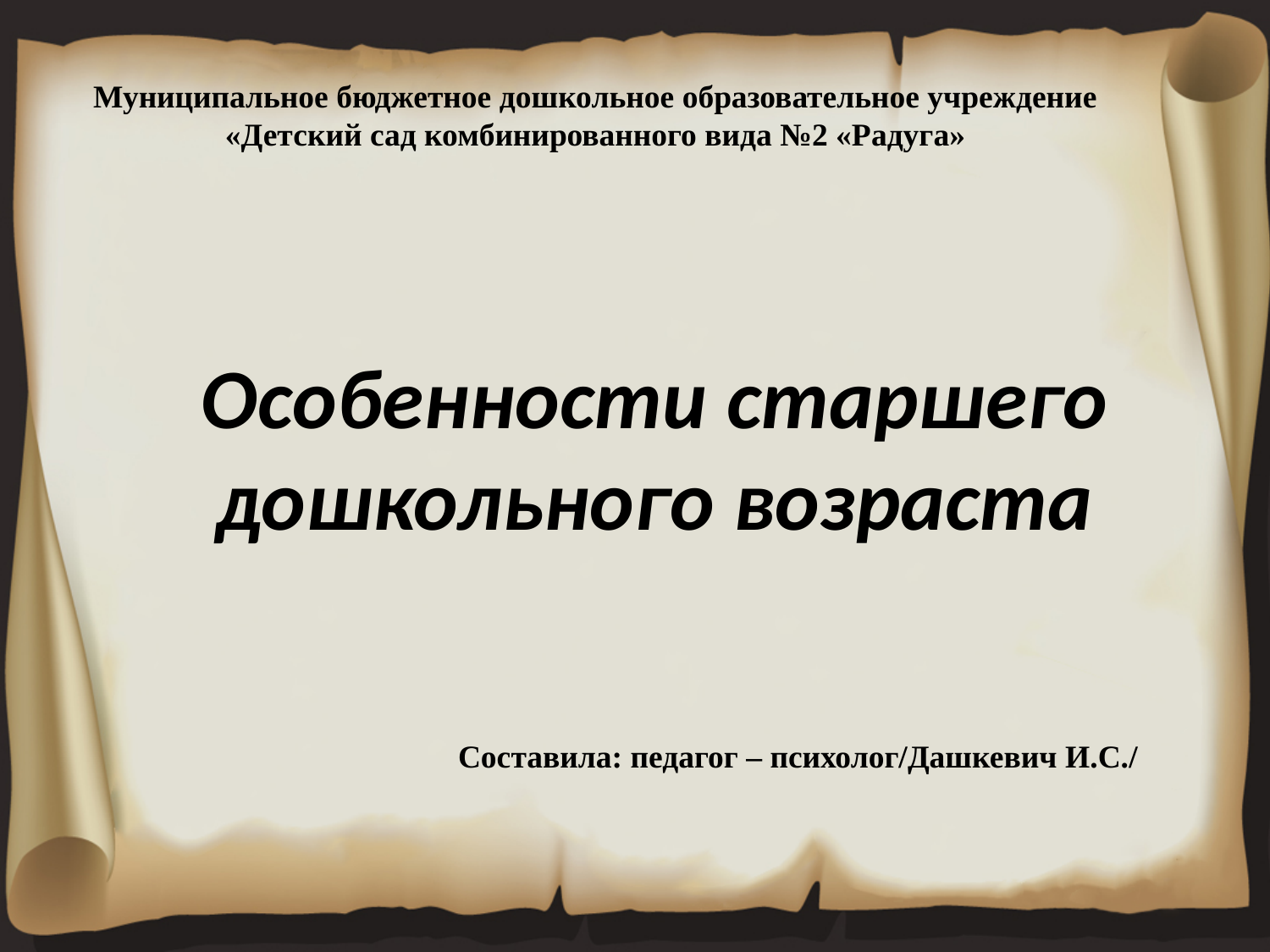

Муниципальное бюджетное дошкольное образовательное учреждение «Детский сад комбинированного вида №2 «Радуга»

Составила: педагог – психолог/Дашкевич И.С./
# Особенности старшего дошкольного возраста